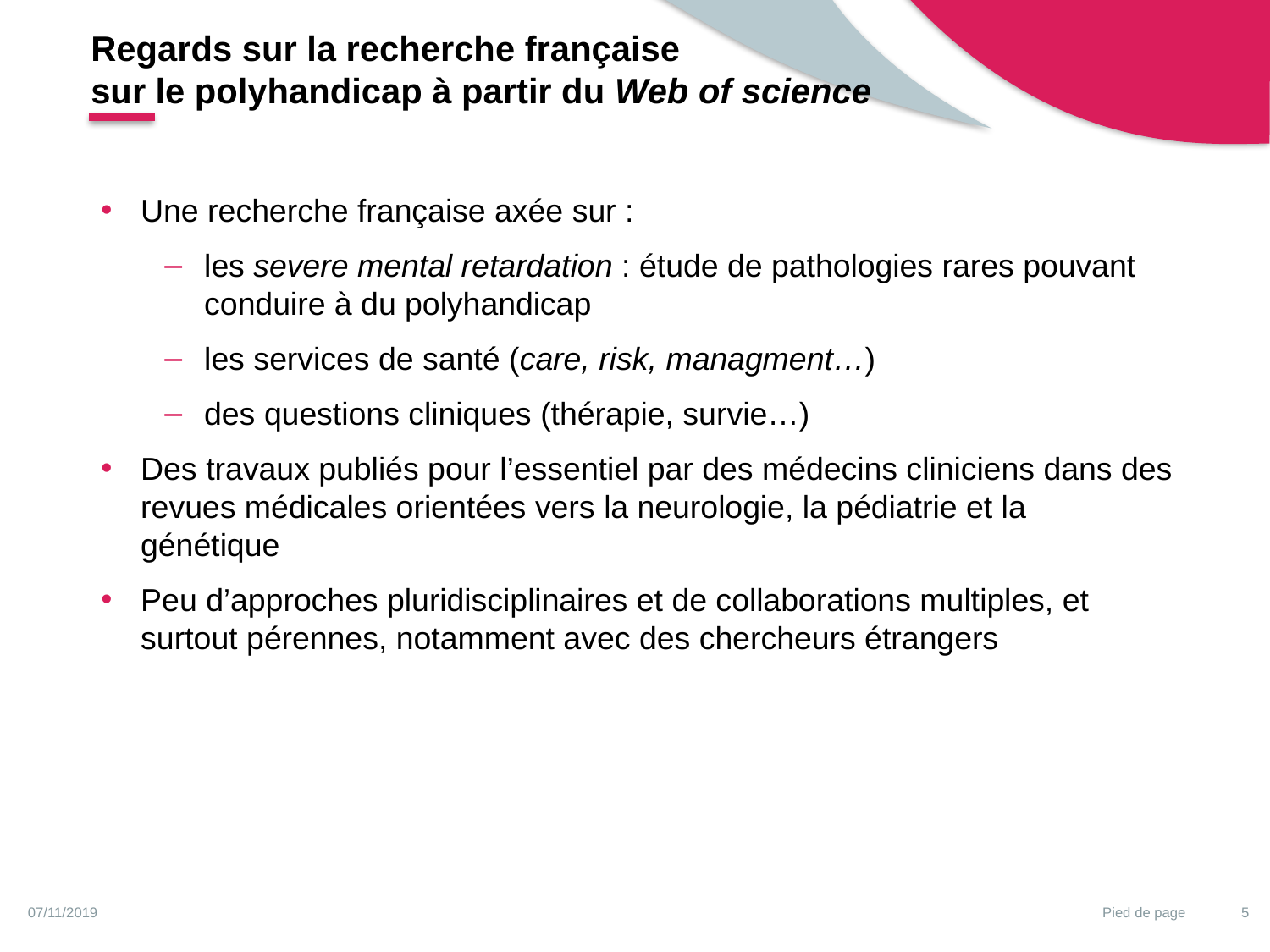

Regards sur la recherche française
sur le polyhandicap à partir du Web of science
Une recherche française axée sur :
les severe mental retardation : étude de pathologies rares pouvant conduire à du polyhandicap
les services de santé (care, risk, managment…)
des questions cliniques (thérapie, survie…)
Des travaux publiés pour l’essentiel par des médecins cliniciens dans des revues médicales orientées vers la neurologie, la pédiatrie et la génétique
Peu d’approches pluridisciplinaires et de collaborations multiples, et surtout pérennes, notamment avec des chercheurs étrangers